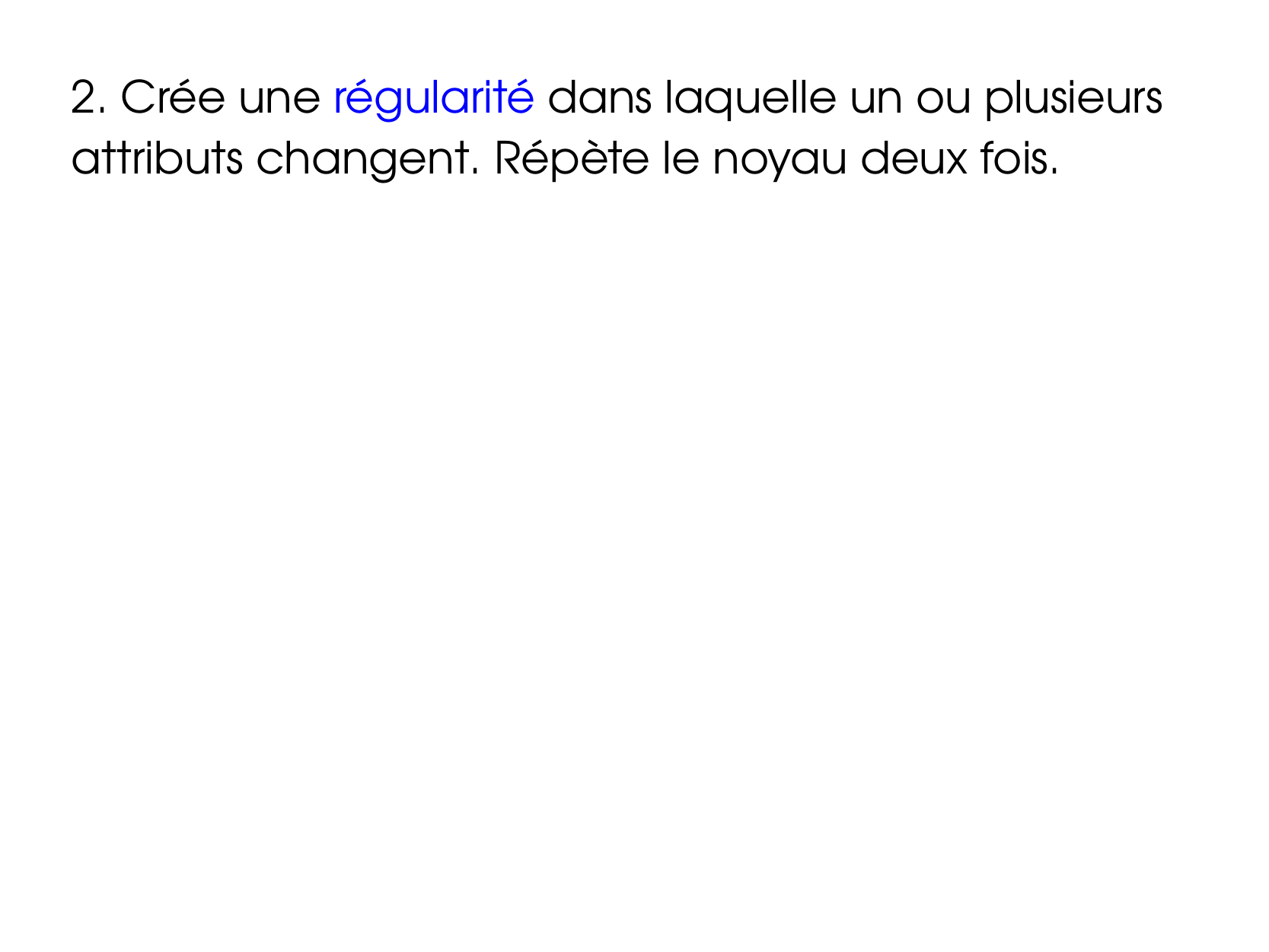

2. Crée une régularité dans laquelle un ou plusieurs attributs changent. Répète le noyau deux fois.